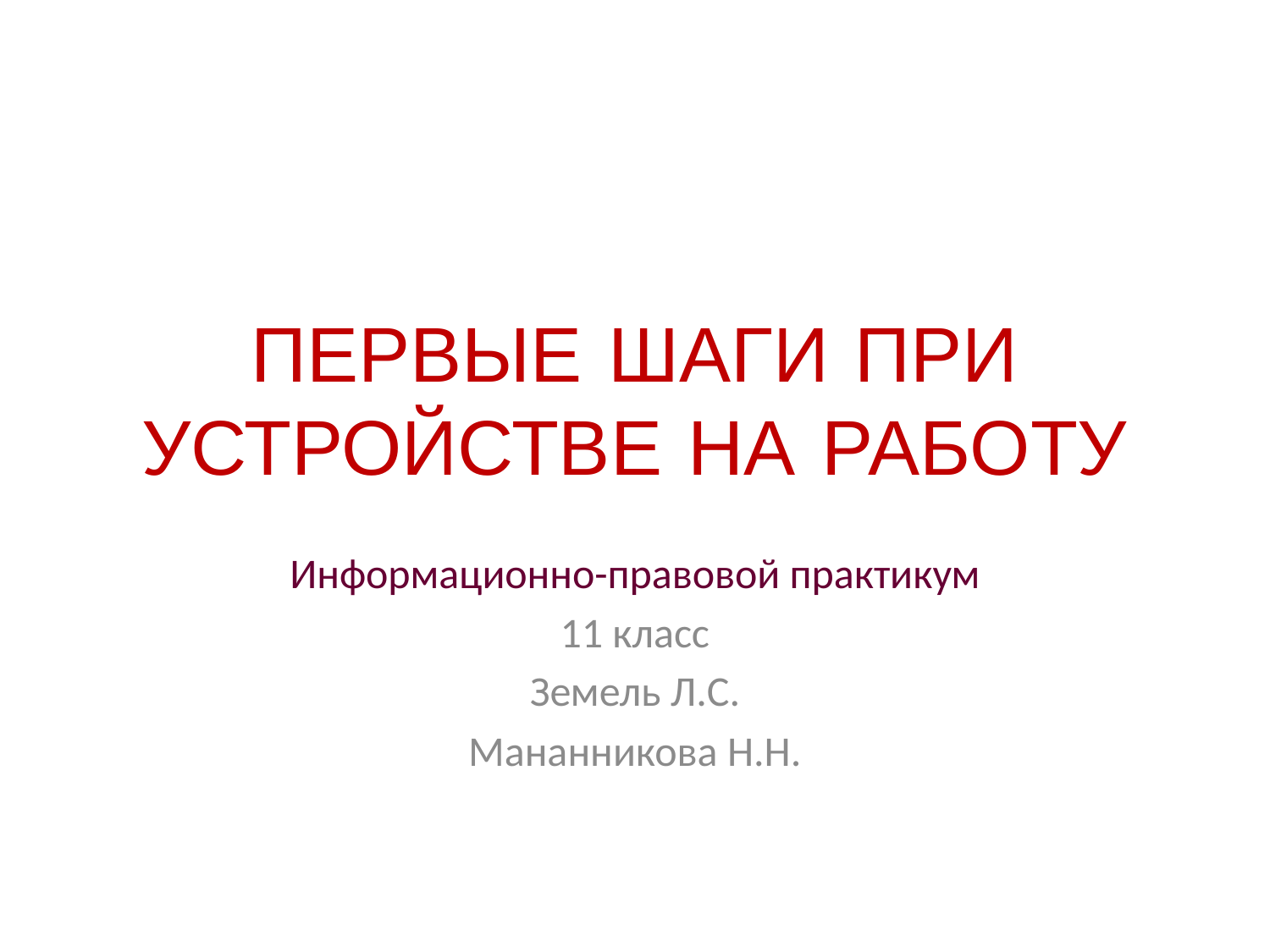

# ПЕРВЫЕ ШАГИ ПРИ УСТРОЙСТВЕ НА РАБОТУ
Информационно-правовой практикум
11 класс
Земель Л.С.
Мананникова Н.Н.